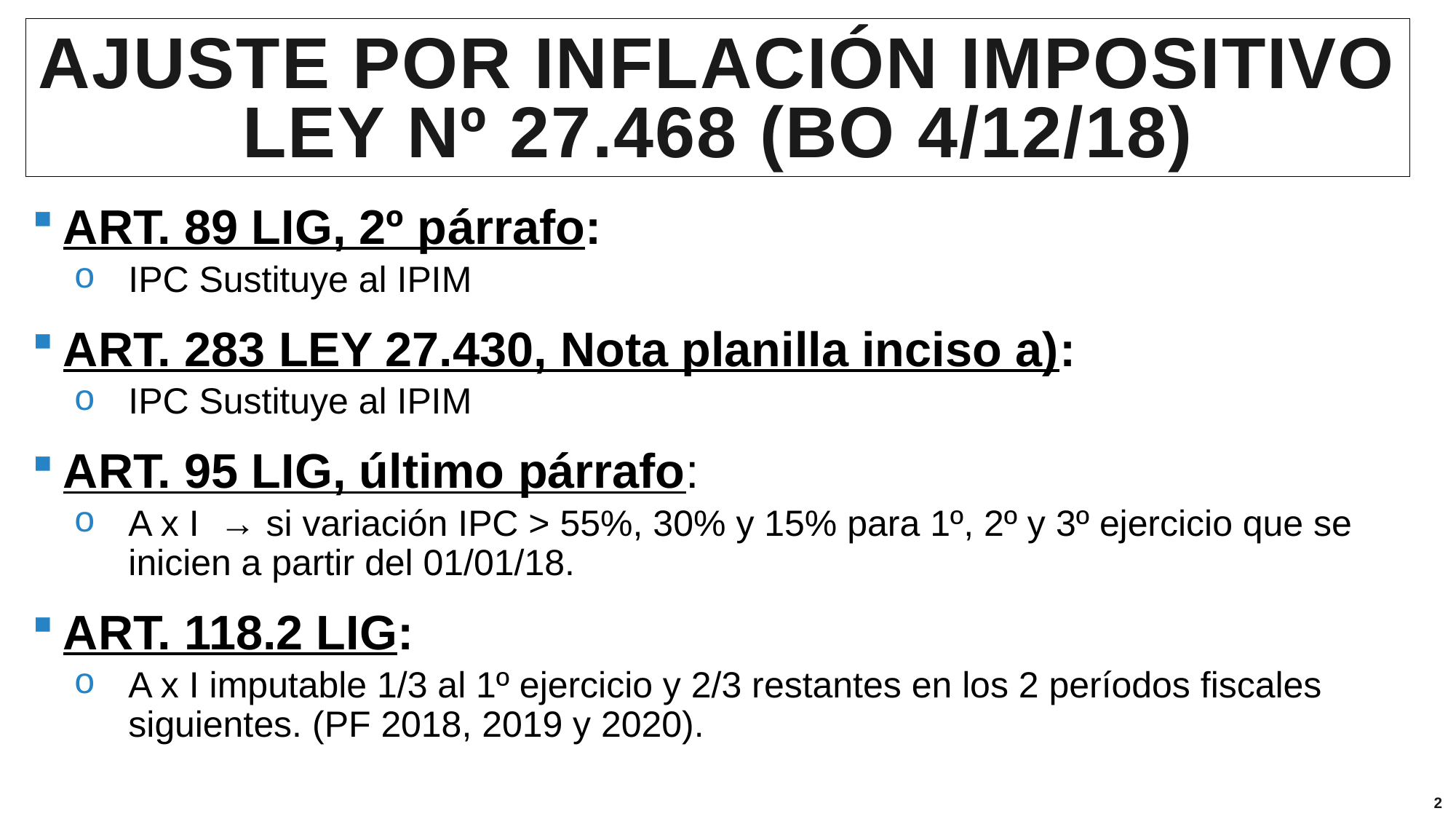

AJUSTE POR INFLACIÓN IMPOSITIVO
LEY Nº 27.468 (BO 4/12/18)
ART. 89 LIG, 2º párrafo:
IPC Sustituye al IPIM
ART. 283 LEY 27.430, Nota planilla inciso a):
IPC Sustituye al IPIM
ART. 95 LIG, último párrafo:
A x I  → si variación IPC > 55%, 30% y 15% para 1º, 2º y 3º ejercicio que se inicien a partir del 01/01/18.
ART. 118.2 LIG:
A x I imputable 1/3 al 1º ejercicio y 2/3 restantes en los 2 períodos fiscales siguientes. (PF 2018, 2019 y 2020).
2